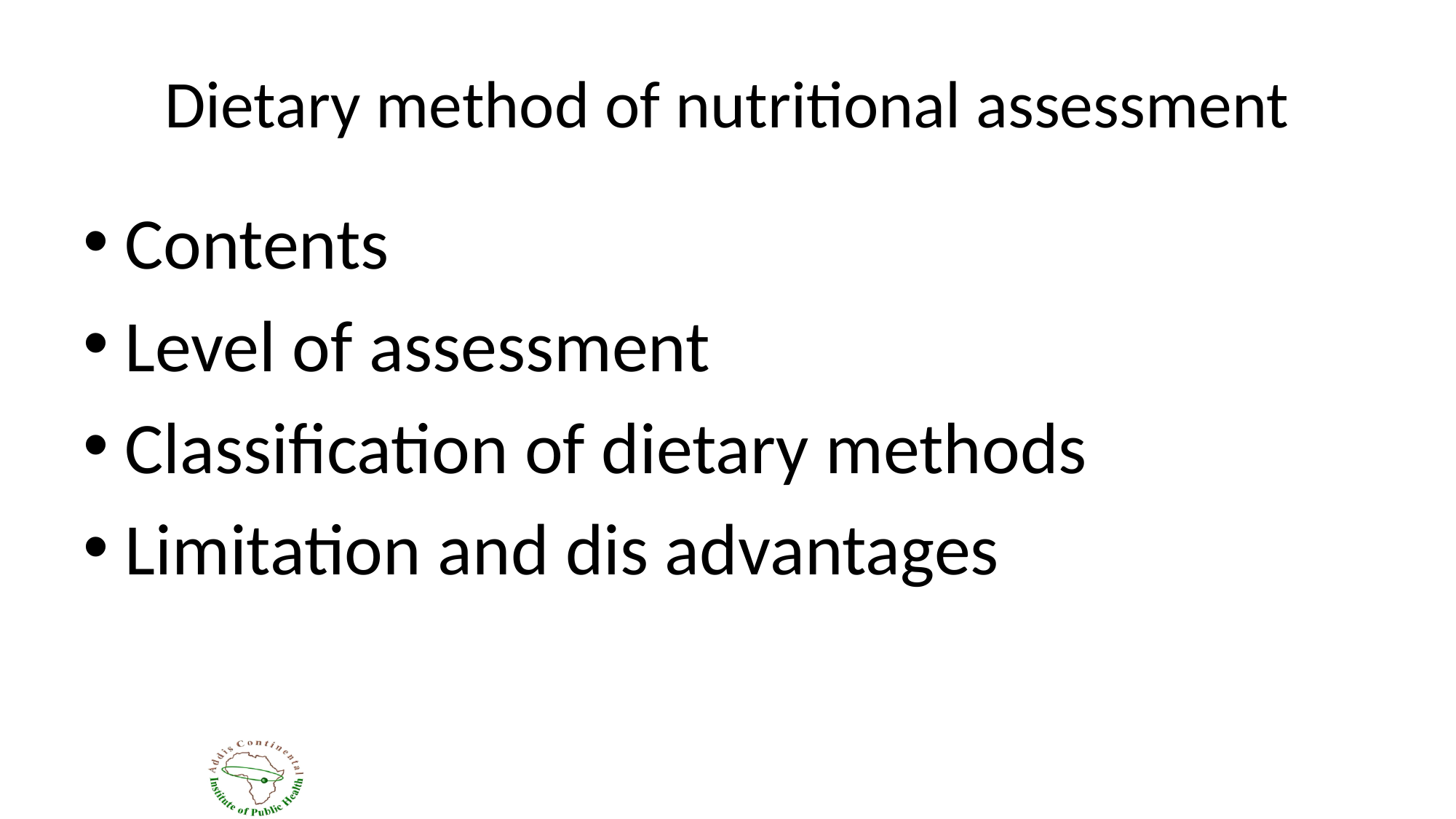

# Dietary method of nutritional assessment
Contents
Level of assessment
Classification of dietary methods
Limitation and dis advantages